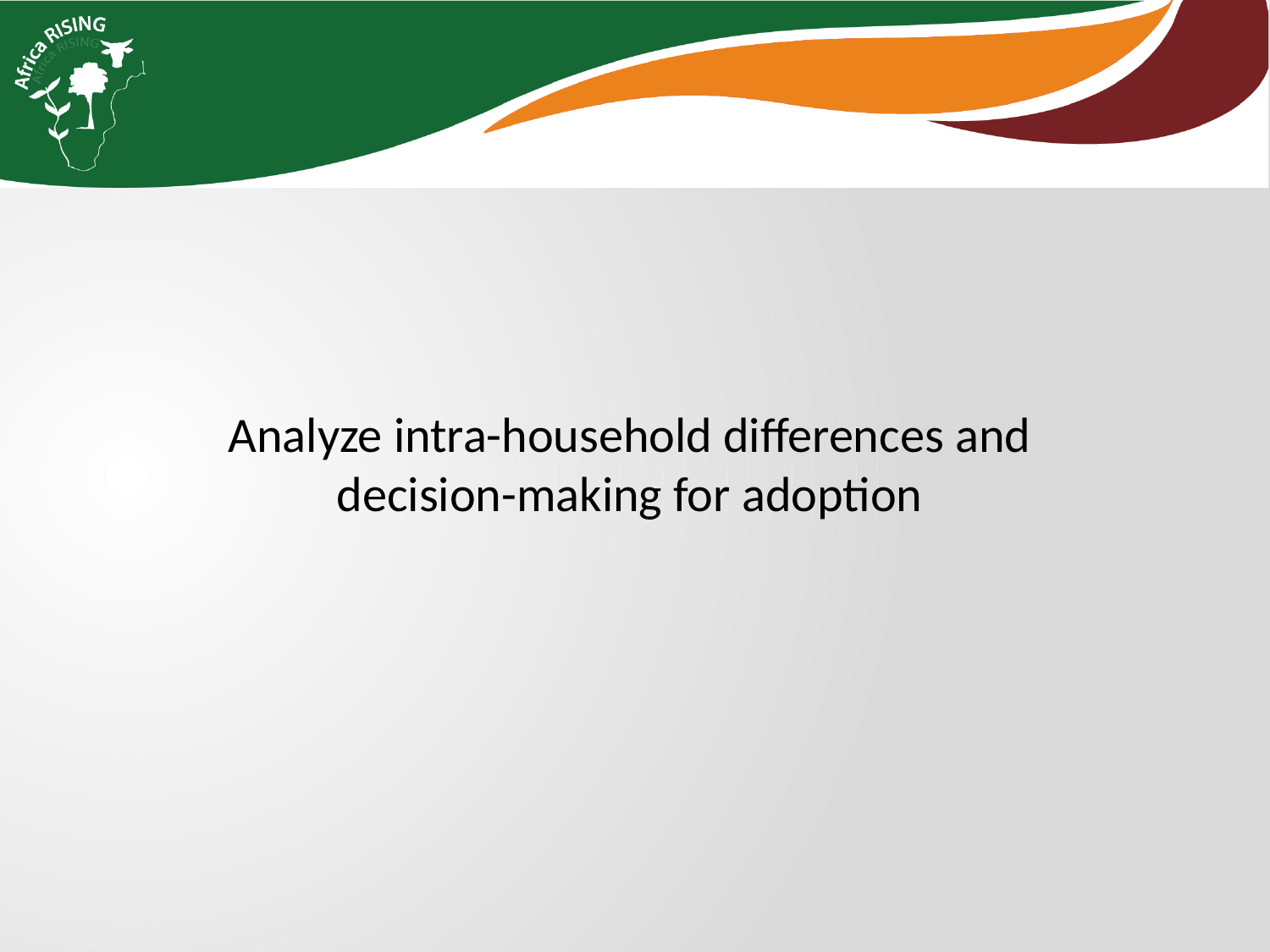

Analyze intra-household differences and decision-making for adoption